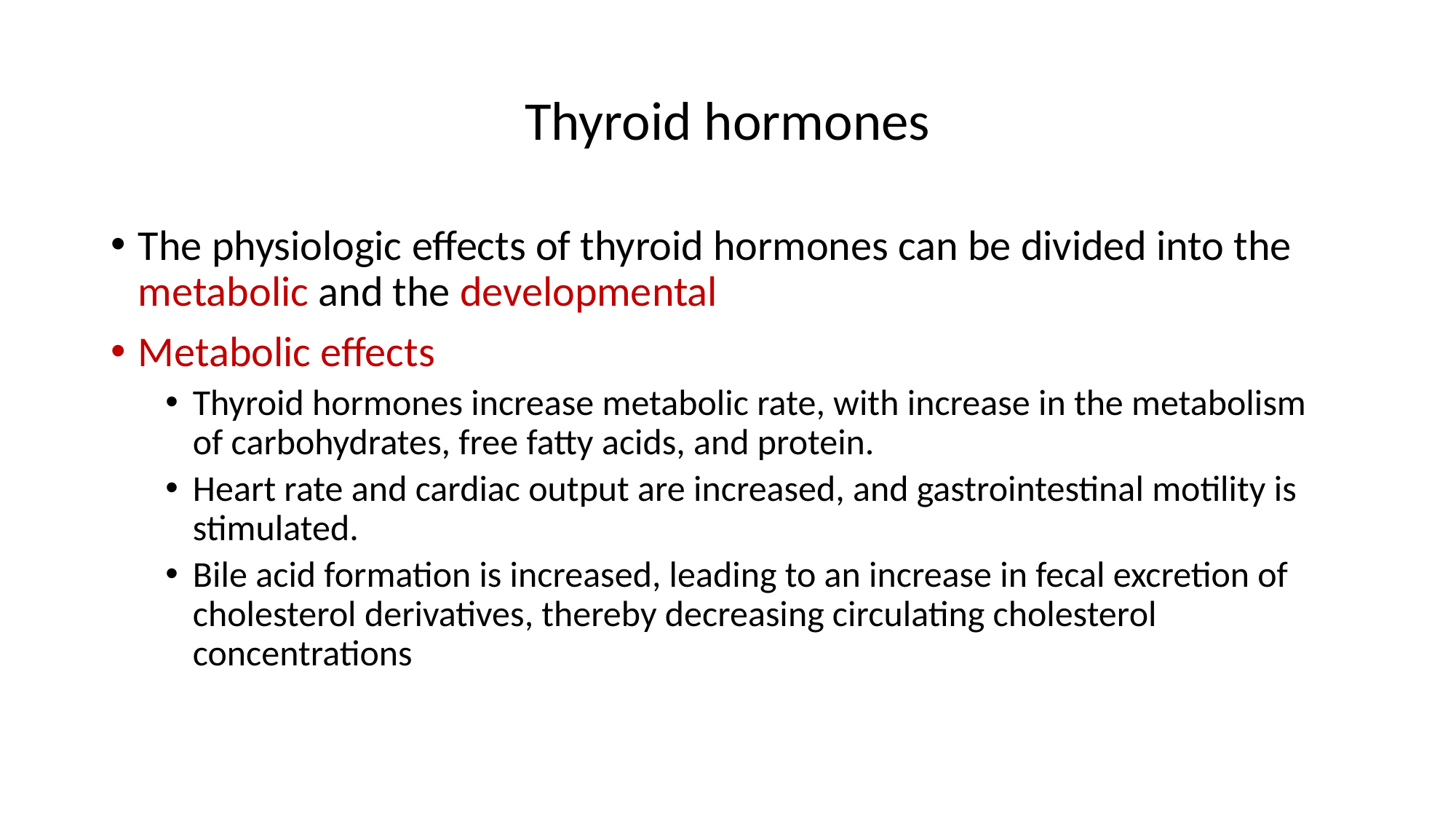

# Thyroid hormones
The physiologic effects of thyroid hormones can be divided into the metabolic and the developmental
Metabolic effects
Thyroid hormones increase metabolic rate, with increase in the metabolism of carbohydrates, free fatty acids, and protein.
Heart rate and cardiac output are increased, and gastrointestinal motility is stimulated.
Bile acid formation is increased, leading to an increase in fecal excretion of cholesterol derivatives, thereby decreasing circulating cholesterol concentrations